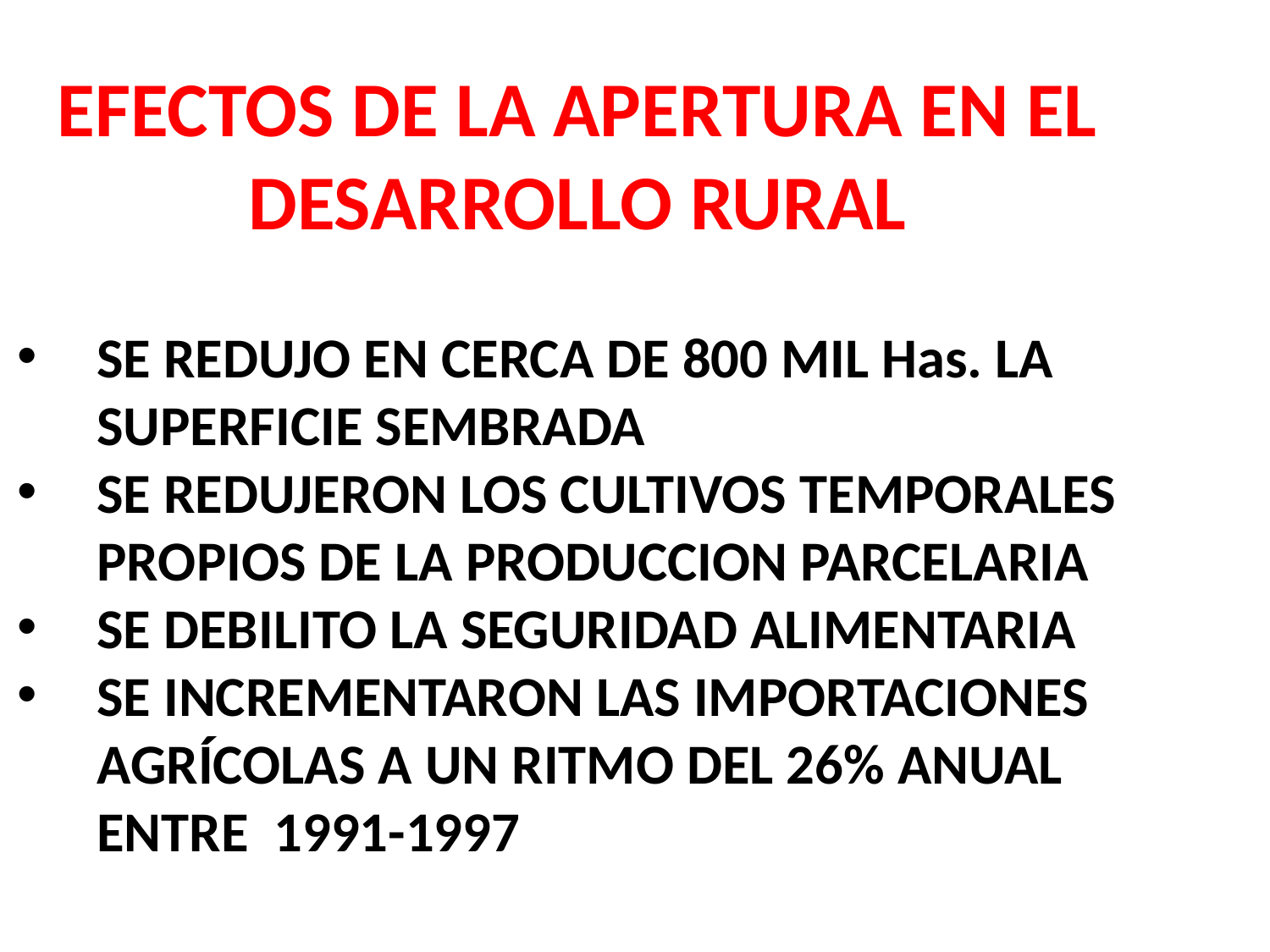

EFECTOS DE LA APERTURA EN EL DESARROLLO RURAL

SE REDUJO EN CERCA DE 800 MIL Has. LA SUPERFICIE SEMBRADA
SE REDUJERON LOS CULTIVOS TEMPORALES PROPIOS DE LA PRODUCCION PARCELARIA
SE DEBILITO LA SEGURIDAD ALIMENTARIA
SE INCREMENTARON LAS IMPORTACIONES AGRÍCOLAS A UN RITMO DEL 26% ANUAL ENTRE  1991-1997